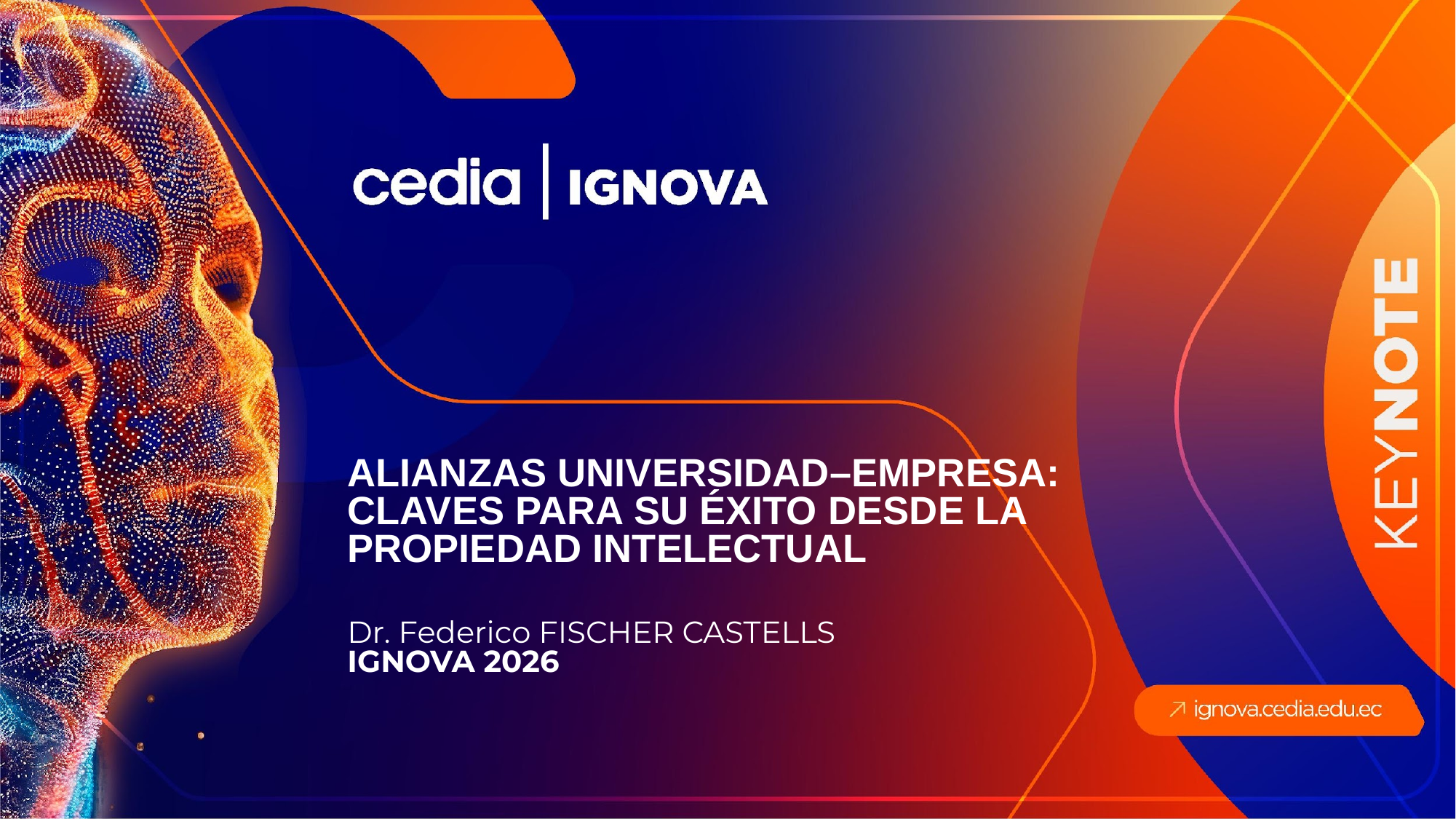

ALIANZAS UNIVERSIDAD–EMPRESA:
CLAVES PARA SU ÉXITO DESDE LA
PROPIEDAD INTELECTUAL
Dr. Federico FISCHER CASTELLS IGNOVA 2026